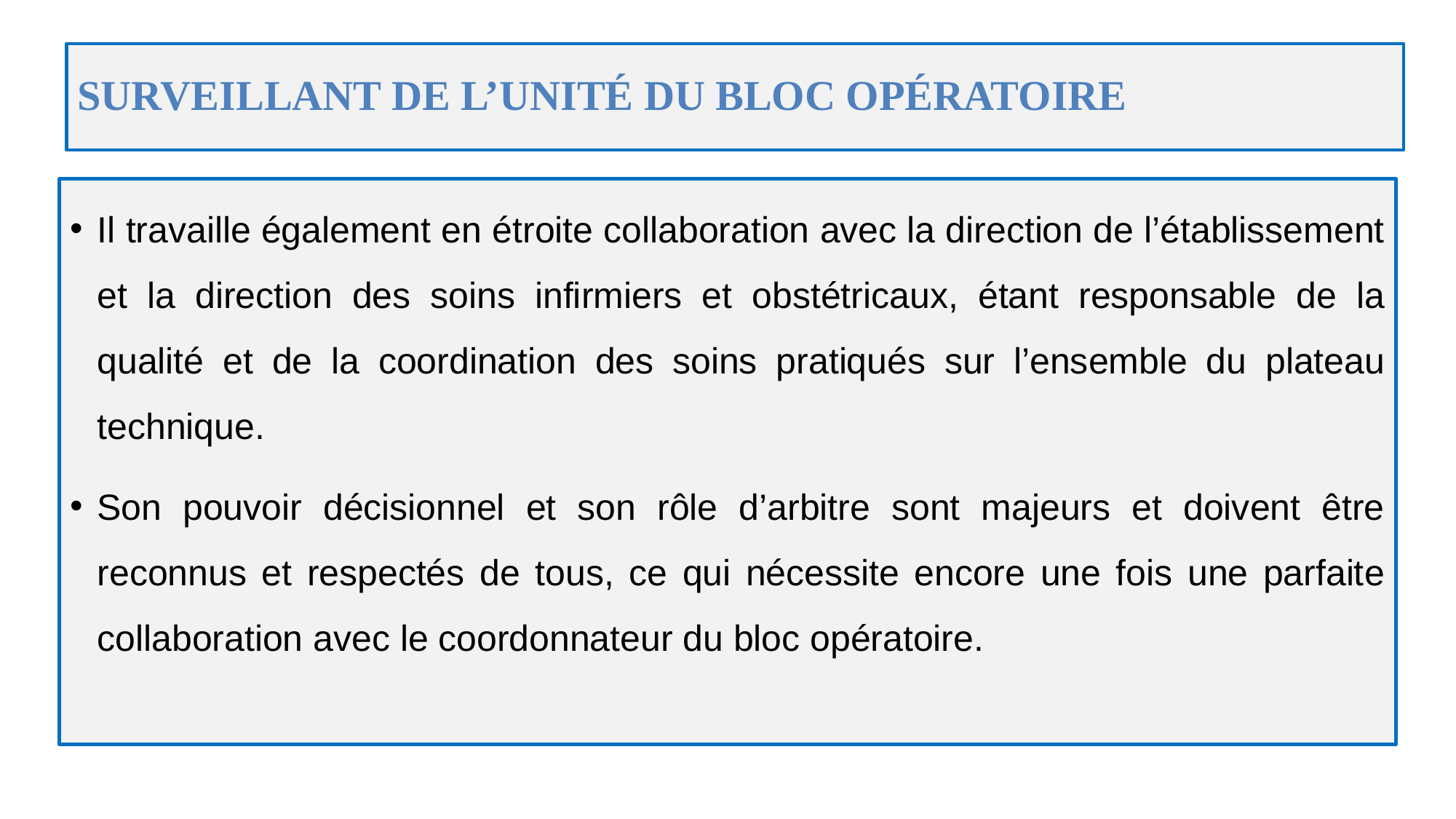

# SURVEILLANT DE L’UNITÉ DU BLOC OPÉRATOIRE
Il travaille également en étroite collaboration avec la direction de l’établissement et la direction des soins infirmiers et obstétricaux, étant responsable de la qualité et de la coordination des soins pratiqués sur l’ensemble du plateau technique.
Son pouvoir décisionnel et son rôle d’arbitre sont majeurs et doivent être reconnus et respectés de tous, ce qui nécessite encore une fois une parfaite collaboration avec le coordonnateur du bloc opératoire.